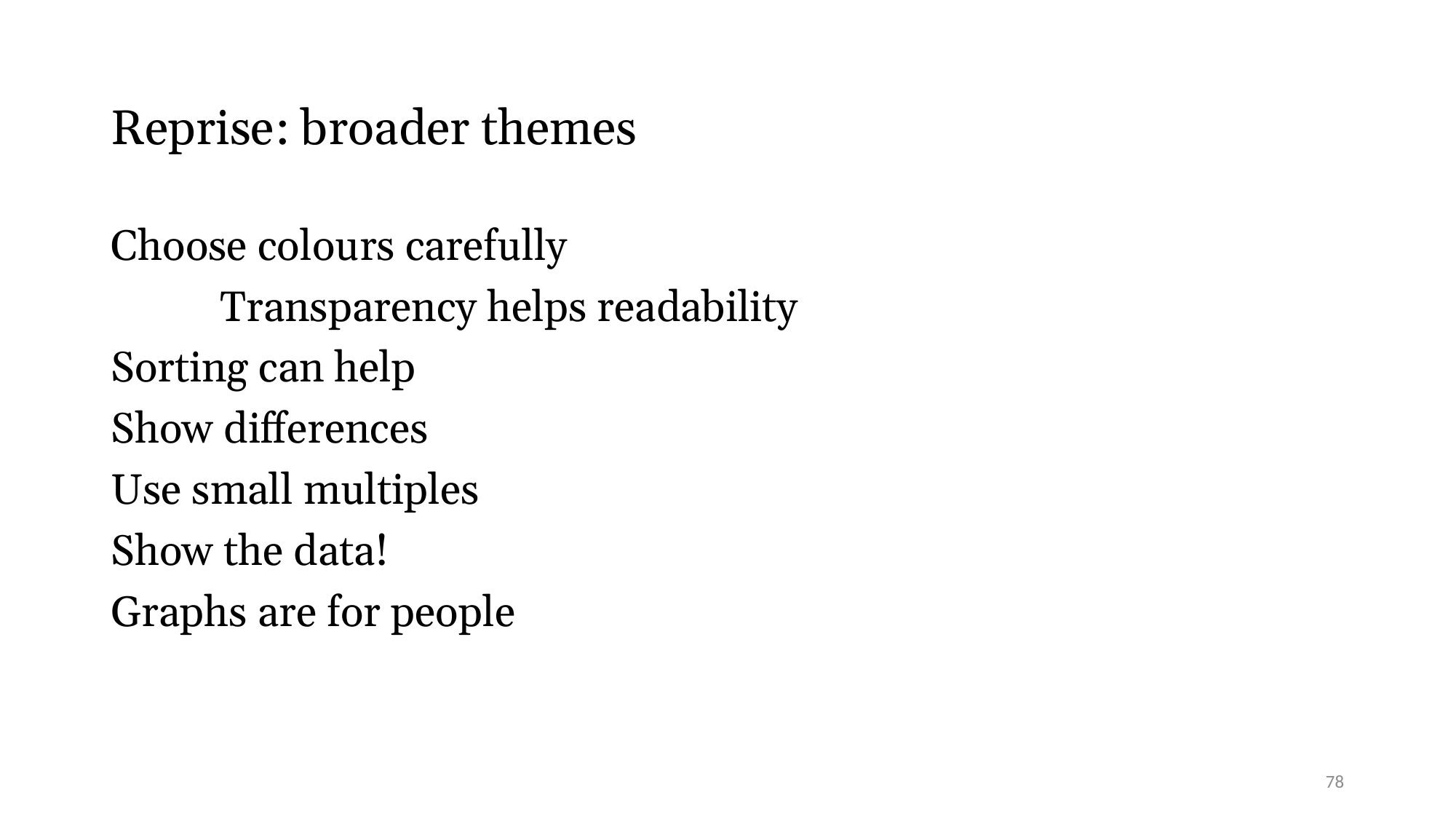

# Reprise: broader themes
Choose colours carefully
	Transparency helps readability
Sorting can help
Show differences
Use small multiples
Show the data!
Graphs are for people

78